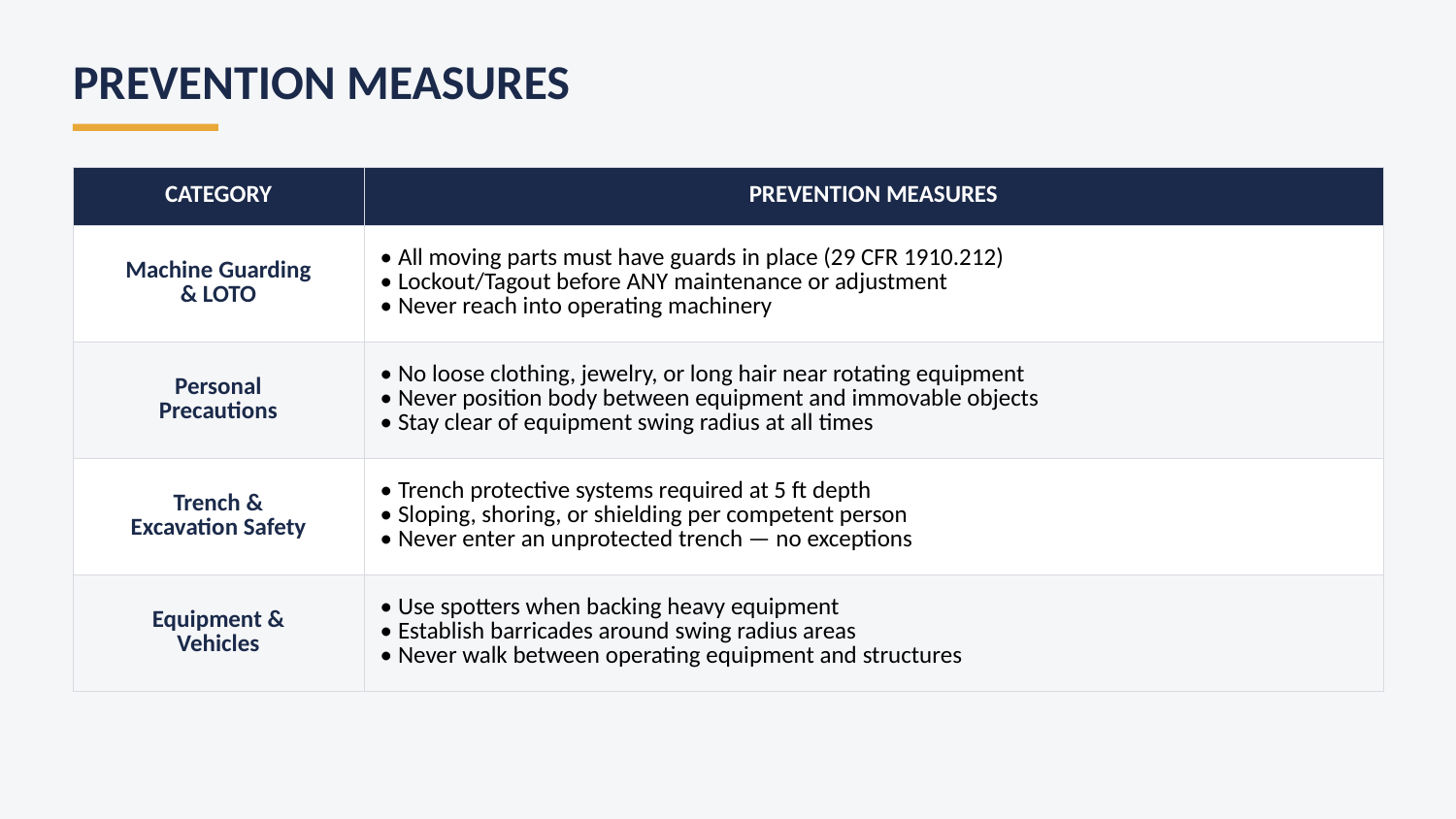

PREVENTION MEASURES

| CATEGORY | PREVENTION MEASURES |
| --- | --- |
| Machine Guarding & LOTO | • All moving parts must have guards in place (29 CFR 1910.212) • Lockout/Tagout before ANY maintenance or adjustment • Never reach into operating machinery |
| Personal Precautions | • No loose clothing, jewelry, or long hair near rotating equipment • Never position body between equipment and immovable objects • Stay clear of equipment swing radius at all times |
| Trench & Excavation Safety | • Trench protective systems required at 5 ft depth • Sloping, shoring, or shielding per competent person • Never enter an unprotected trench — no exceptions |
| Equipment & Vehicles | • Use spotters when backing heavy equipment • Establish barricades around swing radius areas • Never walk between operating equipment and structures |